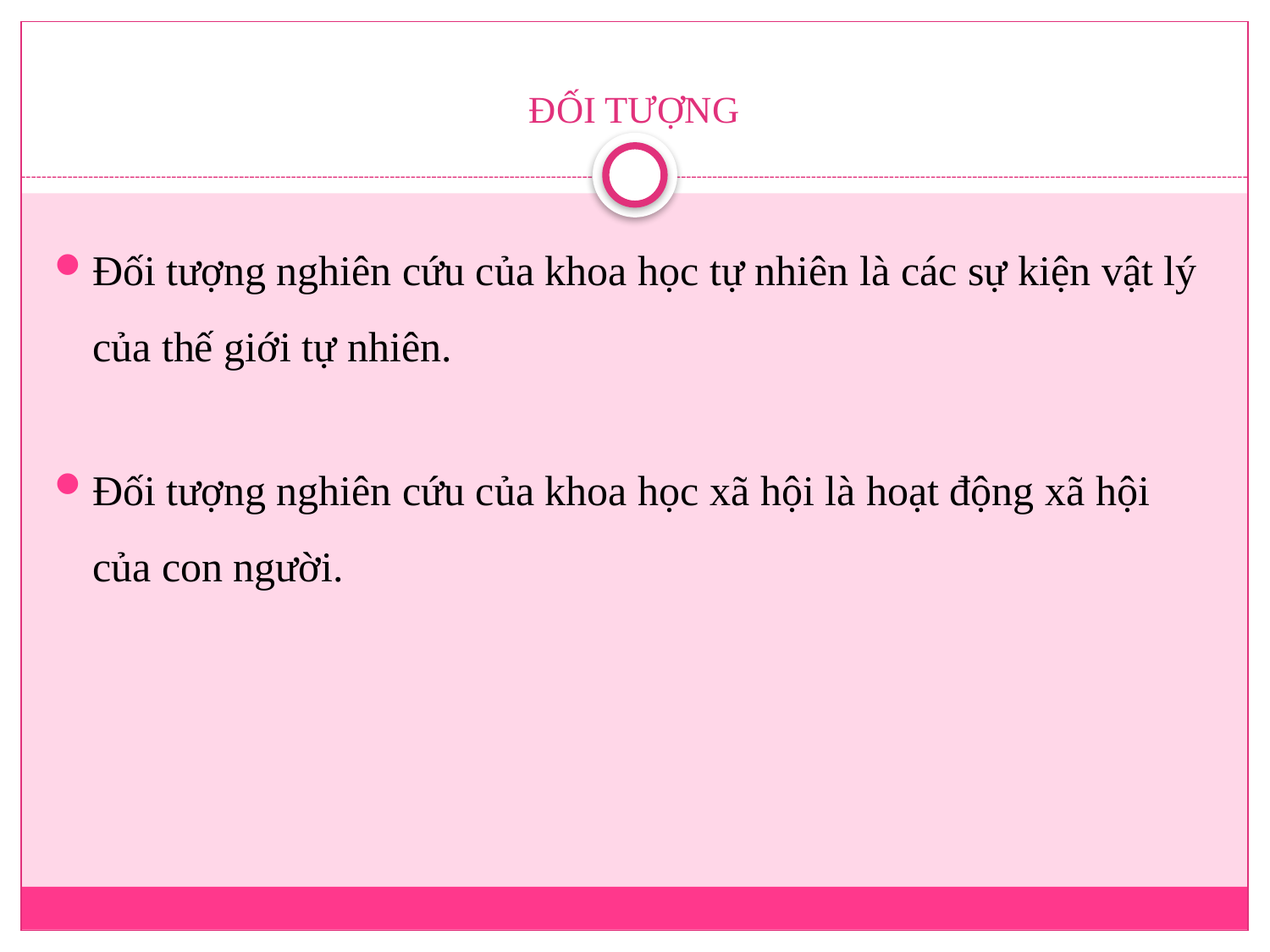

# ĐỐI TƯỢNG
Đối tượng nghiên cứu của khoa học tự nhiên là các sự kiện vật lý của thế giới tự nhiên.

Đối tượng nghiên cứu của khoa học xã hội là hoạt động xã hội của con người.